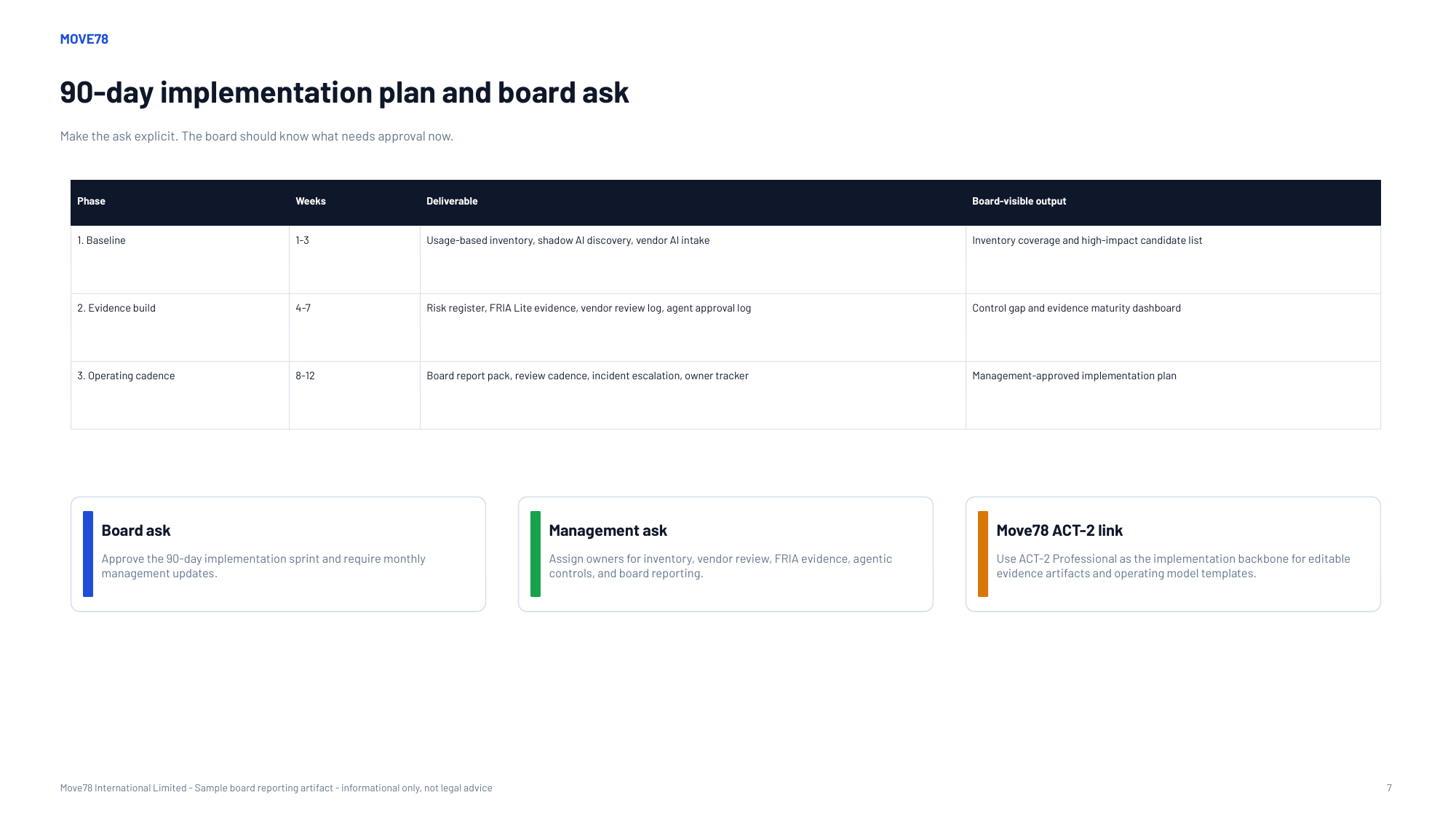

MOVE78
90-day implementation plan and board ask
Make the ask explicit. The board should know what needs approval now.

Phase
Weeks
Deliverable
Board-visible output

1. Baseline
1-3
Usage-based inventory, shadow AI discovery, vendor AI intake
Inventory coverage and high-impact candidate list

2. Evidence build
4-7
Risk register, FRIA Lite evidence, vendor review log, agent approval log
Control gap and evidence maturity dashboard

3. Operating cadence
8-12
Board report pack, review cadence, incident escalation, owner tracker
Management-approved implementation plan

Board ask
Management ask
Move78 ACT-2 link
Approve the 90-day implementation sprint and require monthly management updates.
Assign owners for inventory, vendor review, FRIA evidence, agentic controls, and board reporting.
Use ACT-2 Professional as the implementation backbone for editable evidence artifacts and operating model templates.
Move78 International Limited - Sample board reporting artifact - informational only, not legal advice
7